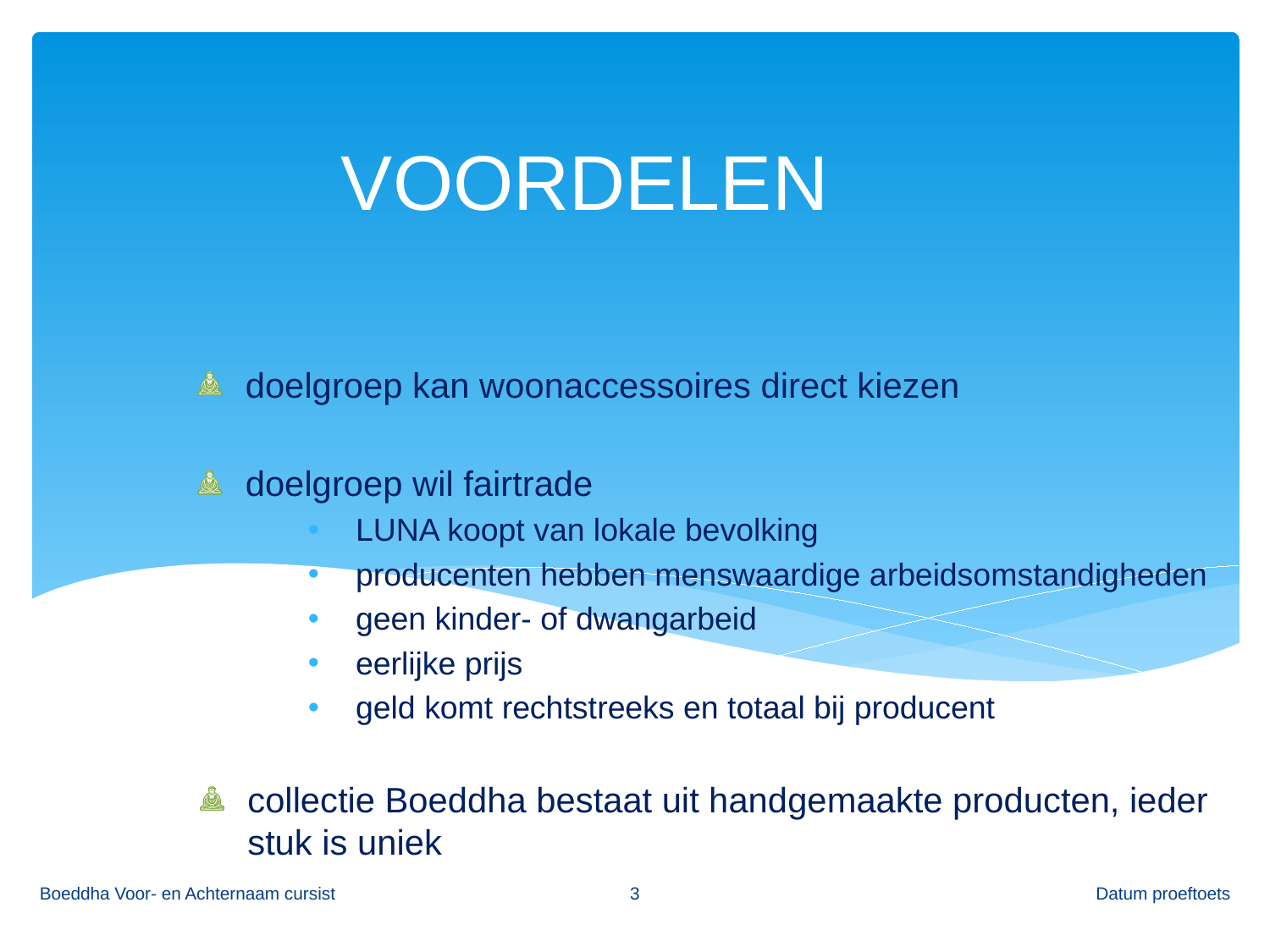

# VOORDELEN
doelgroep kan woonaccessoires direct kiezen

doelgroep wil fairtrade
LUNA koopt van lokale bevolking
producenten hebben menswaardige arbeidsomstandigheden
geen kinder- of dwangarbeid
eerlijke prijs
geld komt rechtstreeks en totaal bij producent

collectie Boeddha bestaat uit handgemaakte producten, ieder stuk is uniek

3
Boeddha Voor- en Achternaam cursist
Datum proeftoets